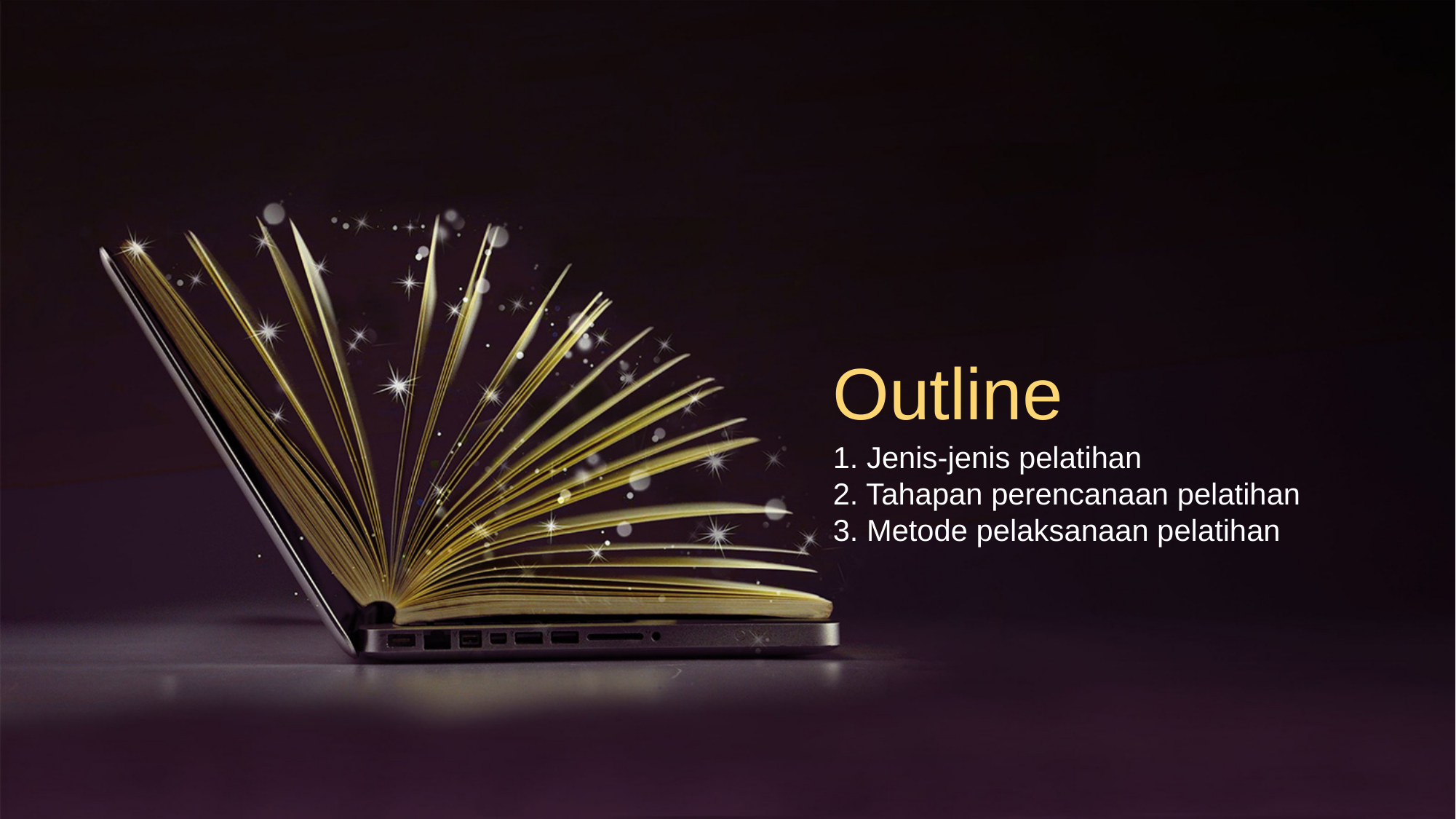

Outline
1. Jenis-jenis pelatihan
2. Tahapan perencanaan pelatihan
3. Metode pelaksanaan pelatihan